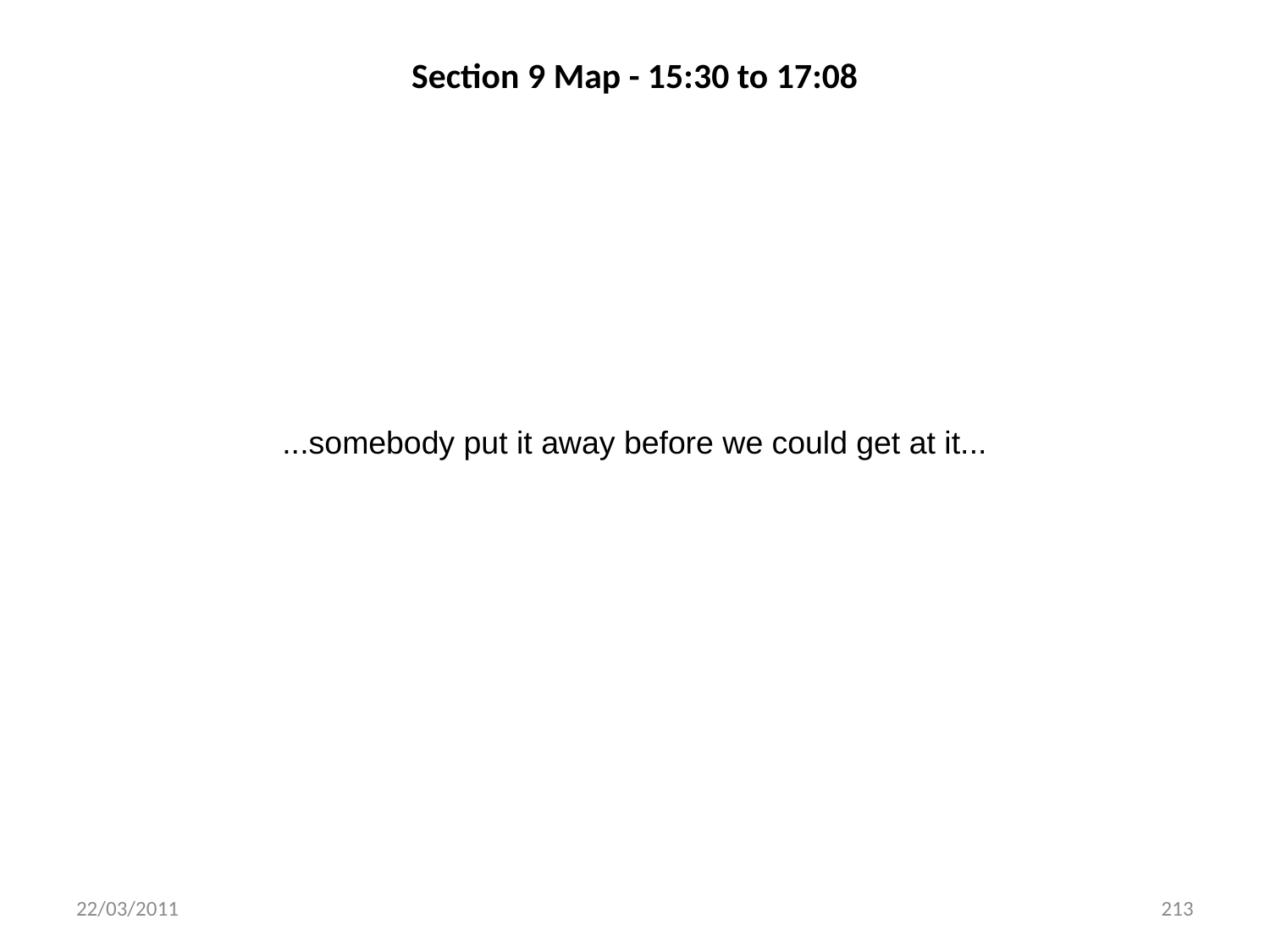

# Section 9 Map - 15:30 to 17:08

...somebody put it away before we could get at it...
22/03/2011
213